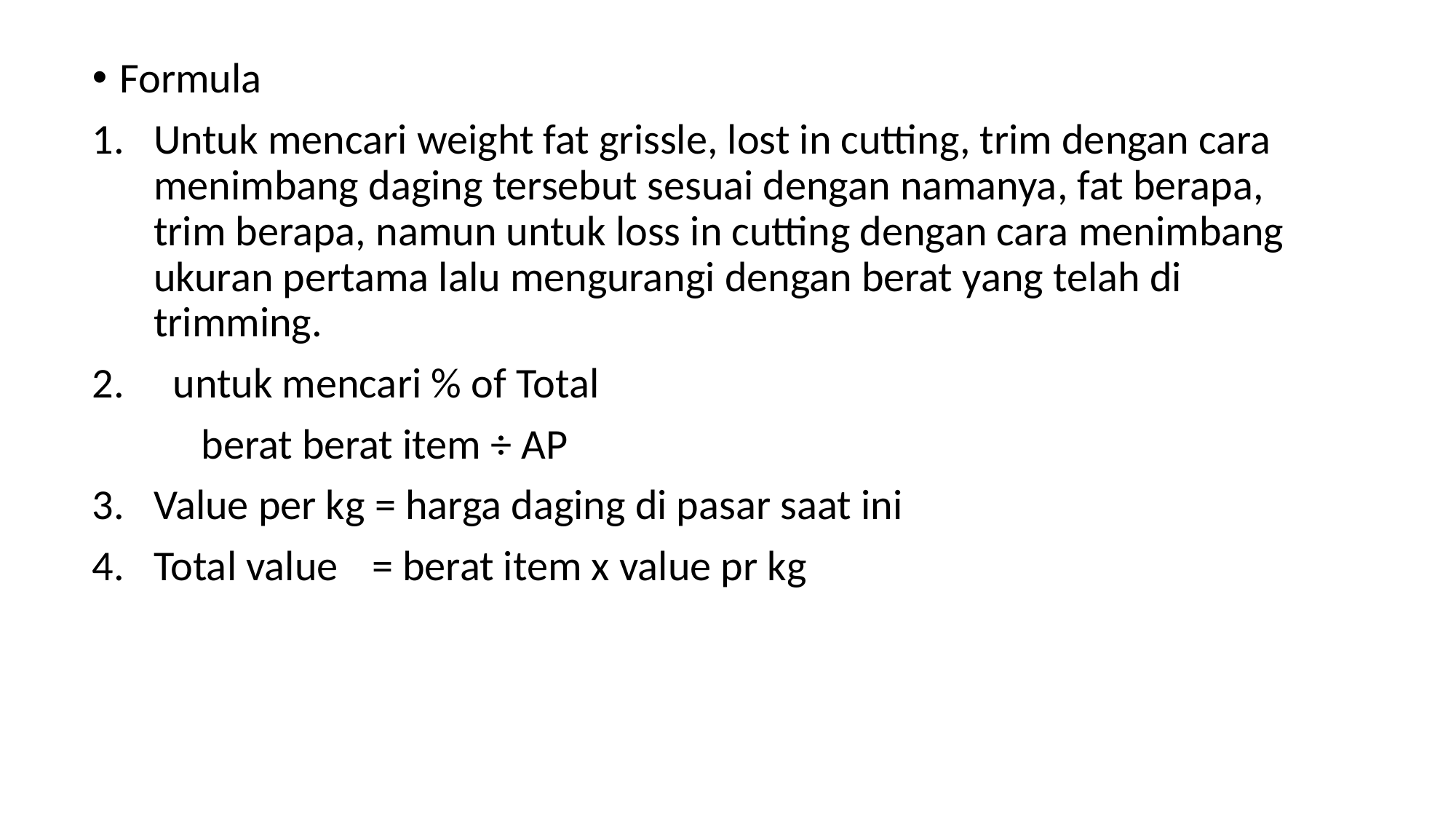

Formula
Untuk mencari weight fat grissle, lost in cutting, trim dengan cara menimbang daging tersebut sesuai dengan namanya, fat berapa, trim berapa, namun untuk loss in cutting dengan cara menimbang ukuran pertama lalu mengurangi dengan berat yang telah di trimming.
  untuk mencari % of Total
	berat berat item ÷ AP
Value per kg = harga daging di pasar saat ini
Total value	= berat item x value pr kg